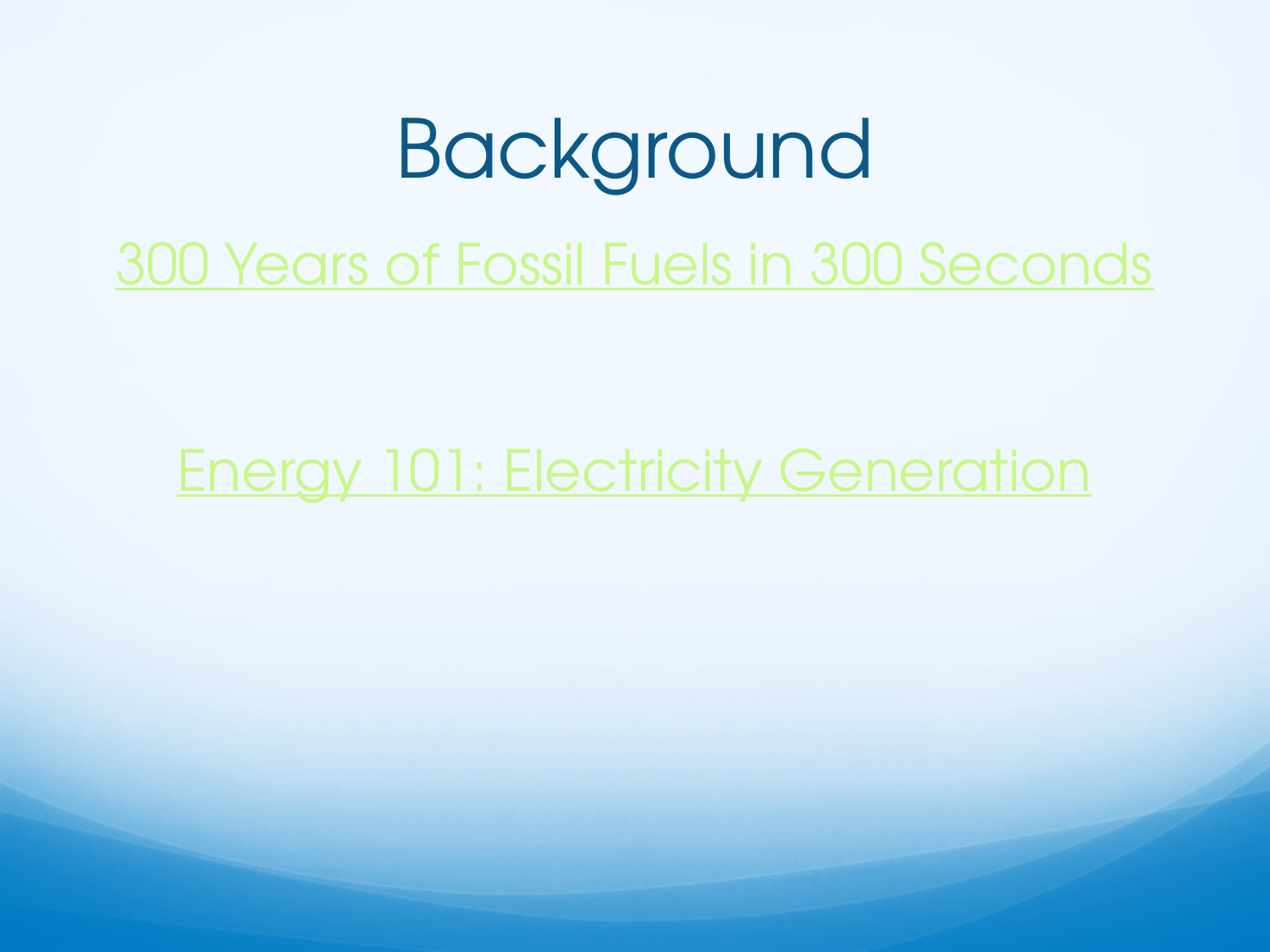

# Background
300 Years of Fossil Fuels in 300 Seconds

Energy 101: Electricity Generation